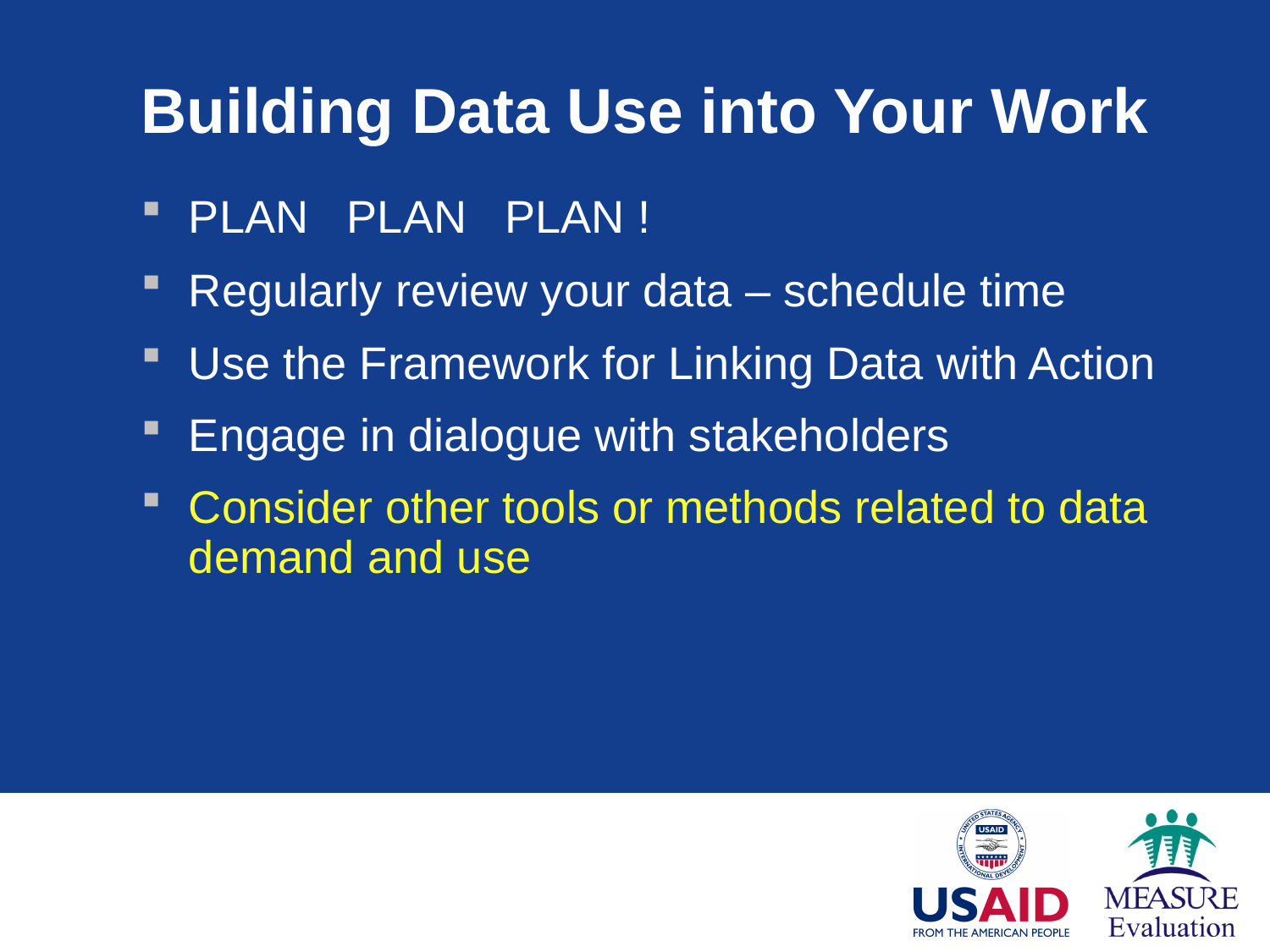

# Building Data Use into Your Work
PLAN   PLAN   PLAN !
Regularly review your data – schedule time
Use the Framework for Linking Data with Action
Engage in dialogue with stakeholders
Consider other tools or methods related to data demand and use